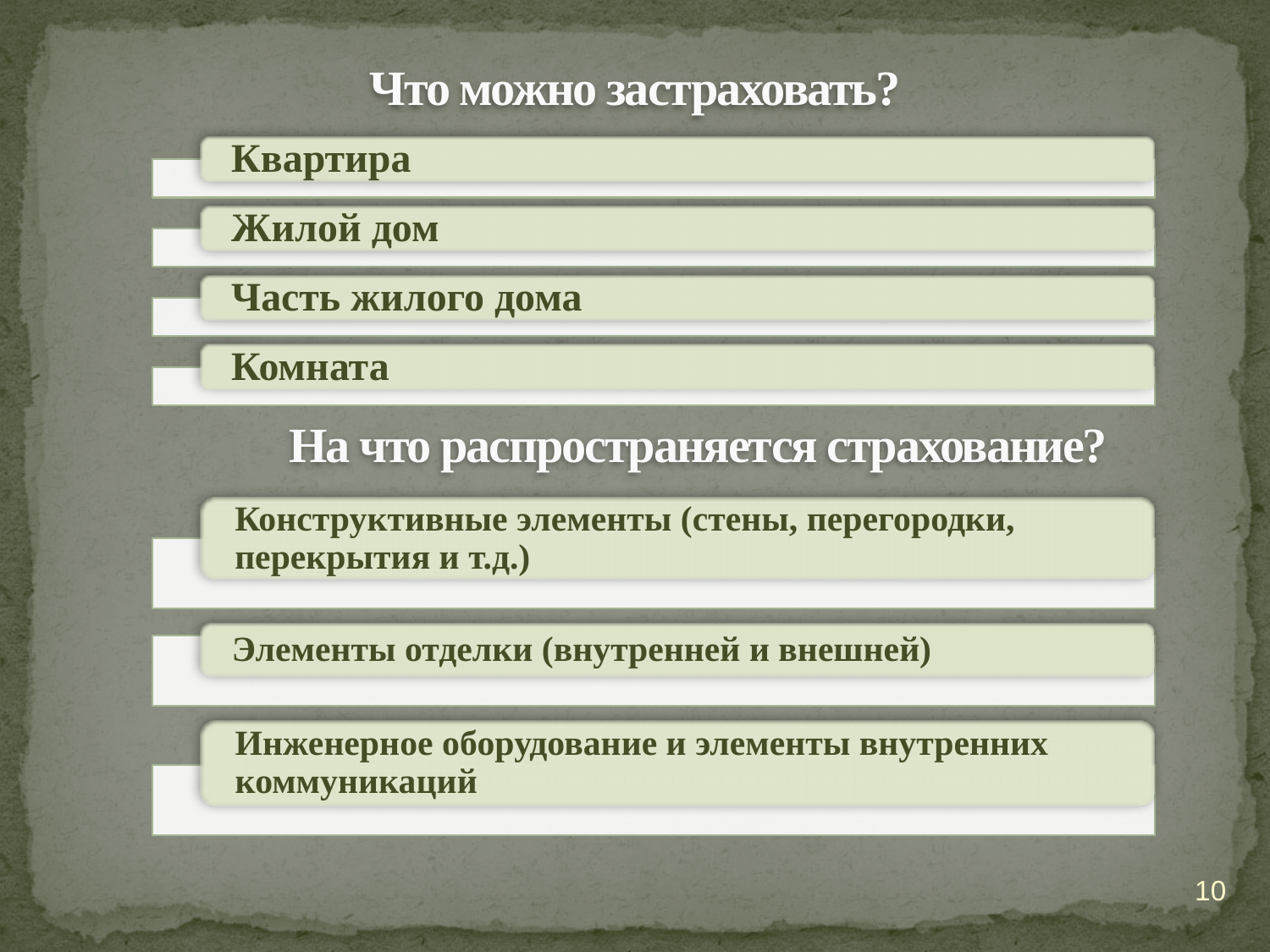

# Что можно застраховать?
Квартира
Жилой дом
Часть жилого дома
Комната
На что распространяется страхование?
Конструктивные элементы (стены, перегородки, перекрытия и т.д.)
Элементы отделки (внутренней и внешней)
Инженерное оборудование и элементы внутренних коммуникаций
10